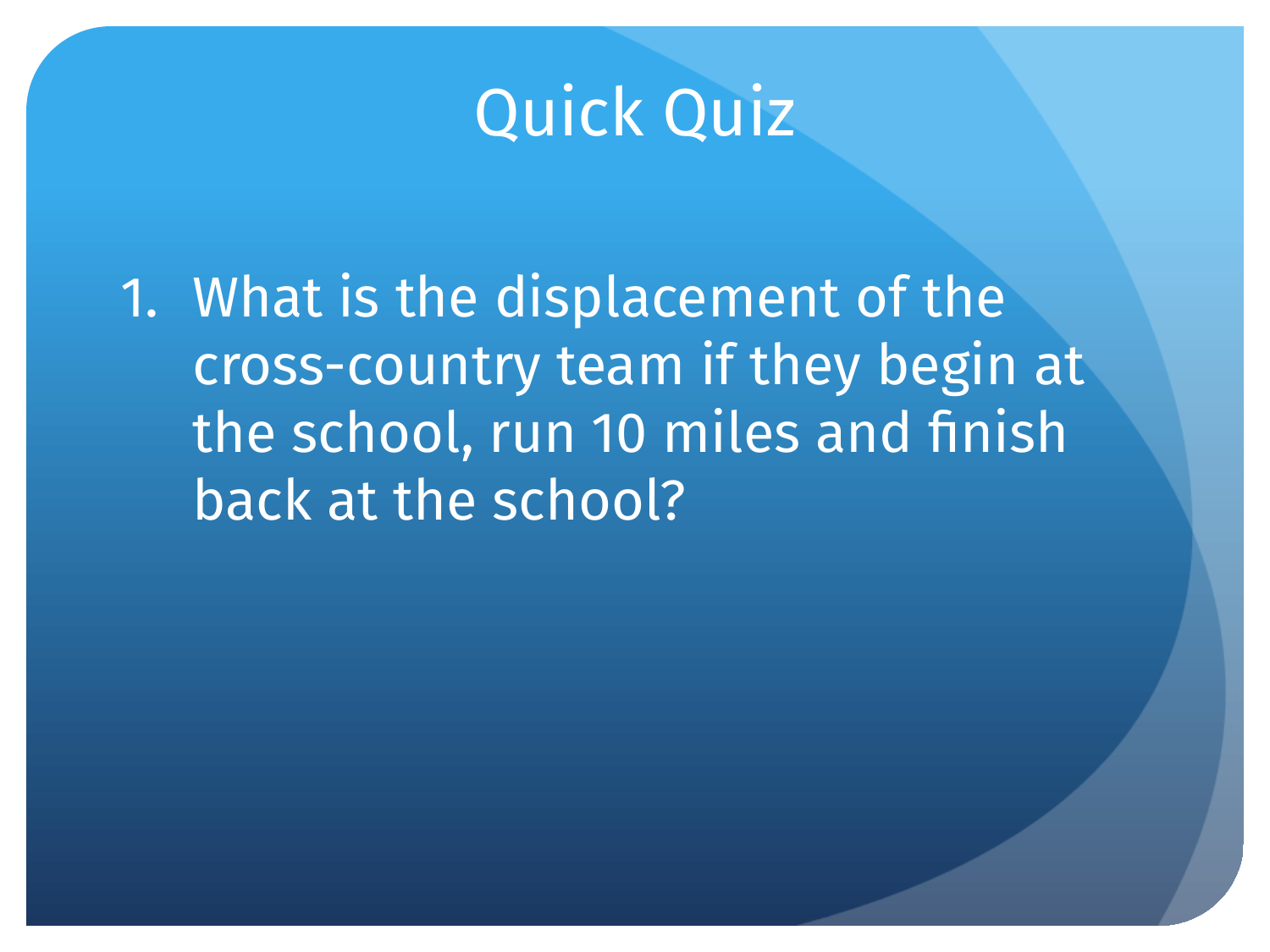

# Quick Quiz
What is the displacement of the cross-country team if they begin at the school, run 10 miles and finish back at the school?